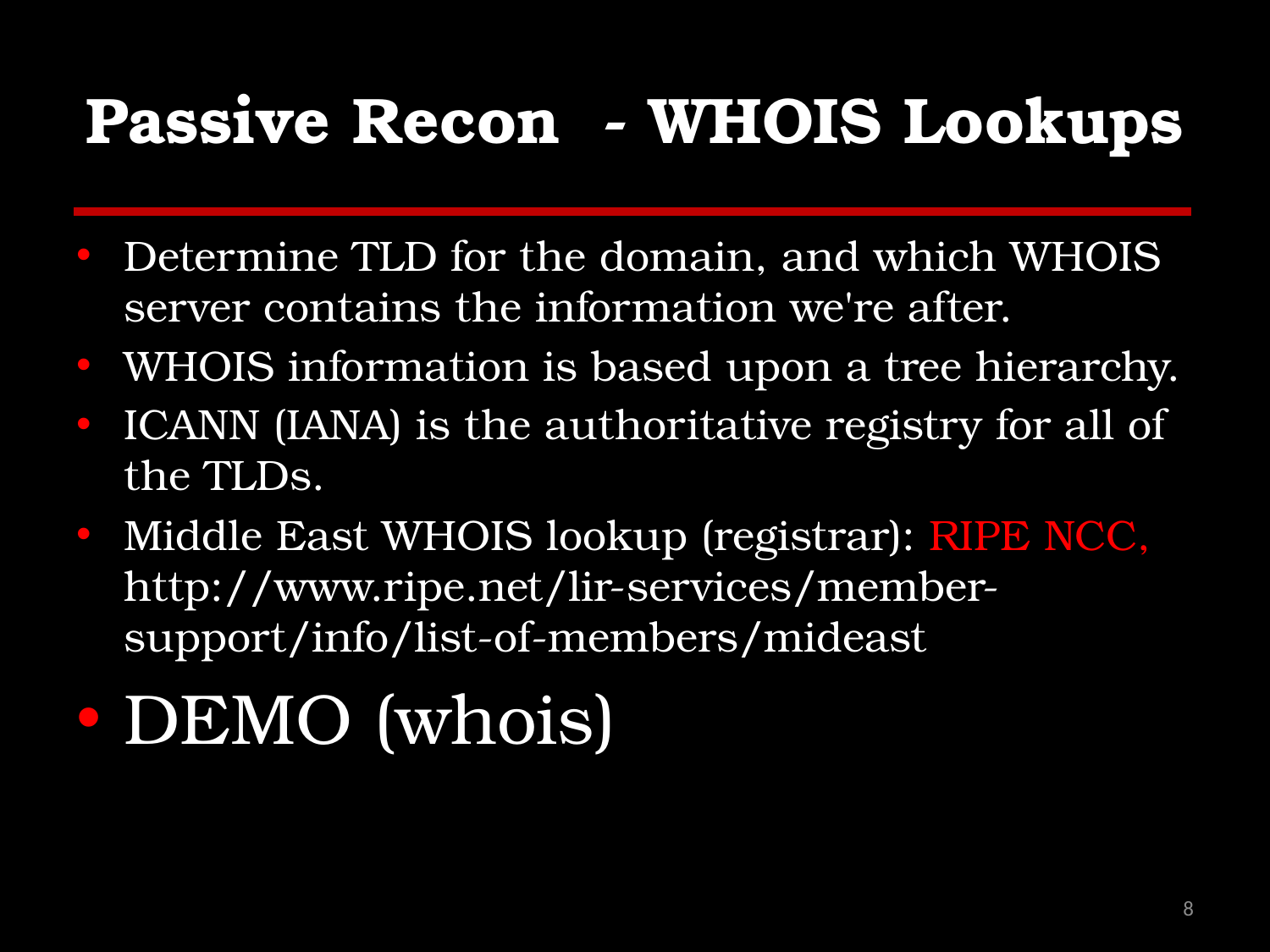

# Passive Recon  - WHOIS Lookups
Determine TLD for the domain, and which WHOIS server contains the information we're after.
WHOIS information is based upon a tree hierarchy.
ICANN (IANA) is the authoritative registry for all of the TLDs.
Middle East WHOIS lookup (registrar): RIPE NCC, http://www.ripe.net/lir-services/member-support/info/list-of-members/mideast
DEMO (whois)
8